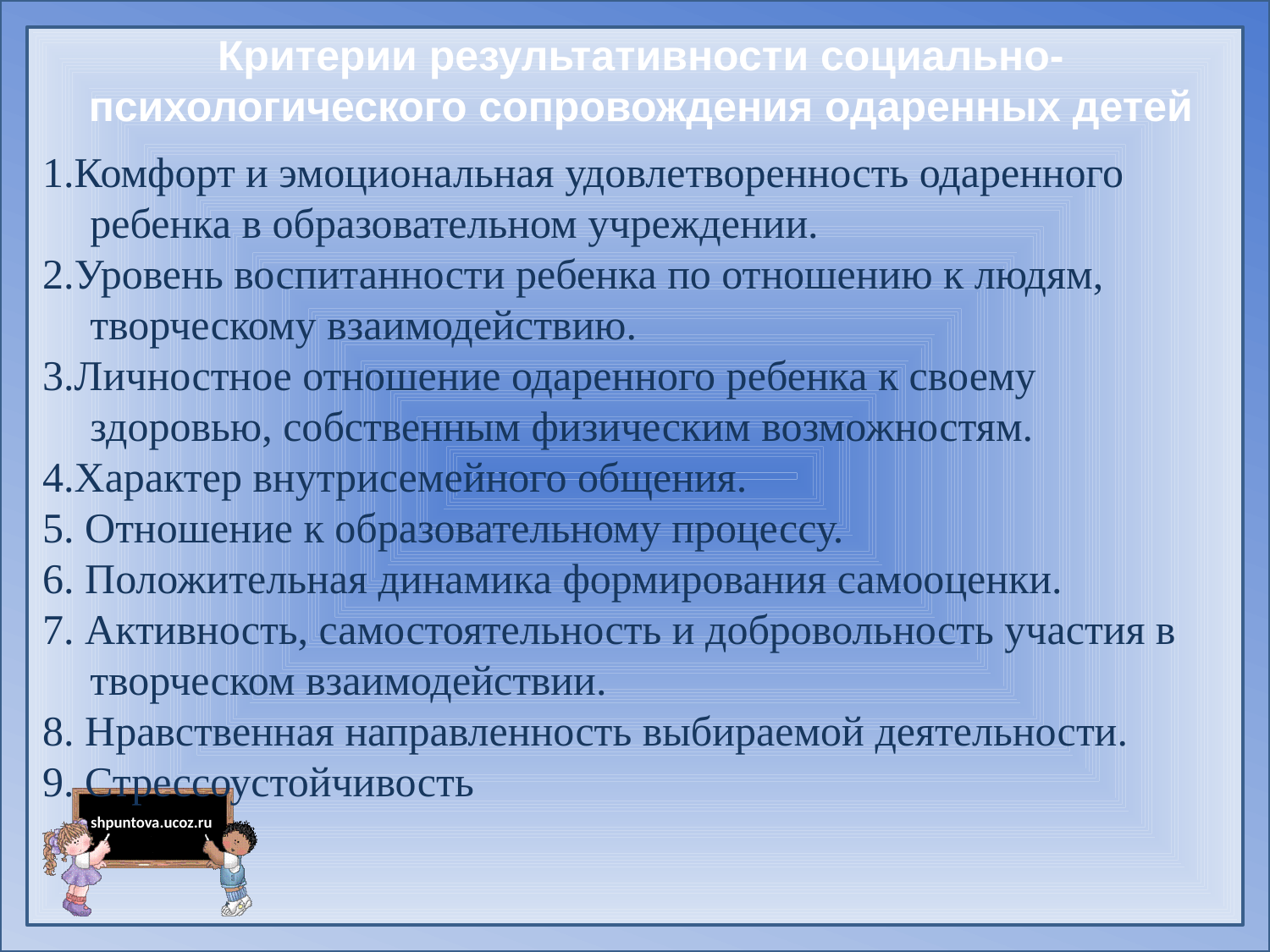

# Критерии результативности социально-психологического сопровождения одаренных детей
1.Комфорт и эмоциональная удовлетворенность одаренного ребенка в образовательном учреждении.
2.Уровень воспитанности ребенка по отношению к людям, творческому взаимодействию.
3.Личностное отношение одаренного ребенка к своему здоровью, собственным физическим возможностям.
4.Характер внутрисемейного общения.
5. Отношение к образовательному процессу.
6. Положительная динамика формирования самооценки.
7. Активность, самостоятельность и добровольность участия в творческом взаимодействии.
8. Нравственная направленность выбираемой деятельности.
9. Стрессоустойчивость